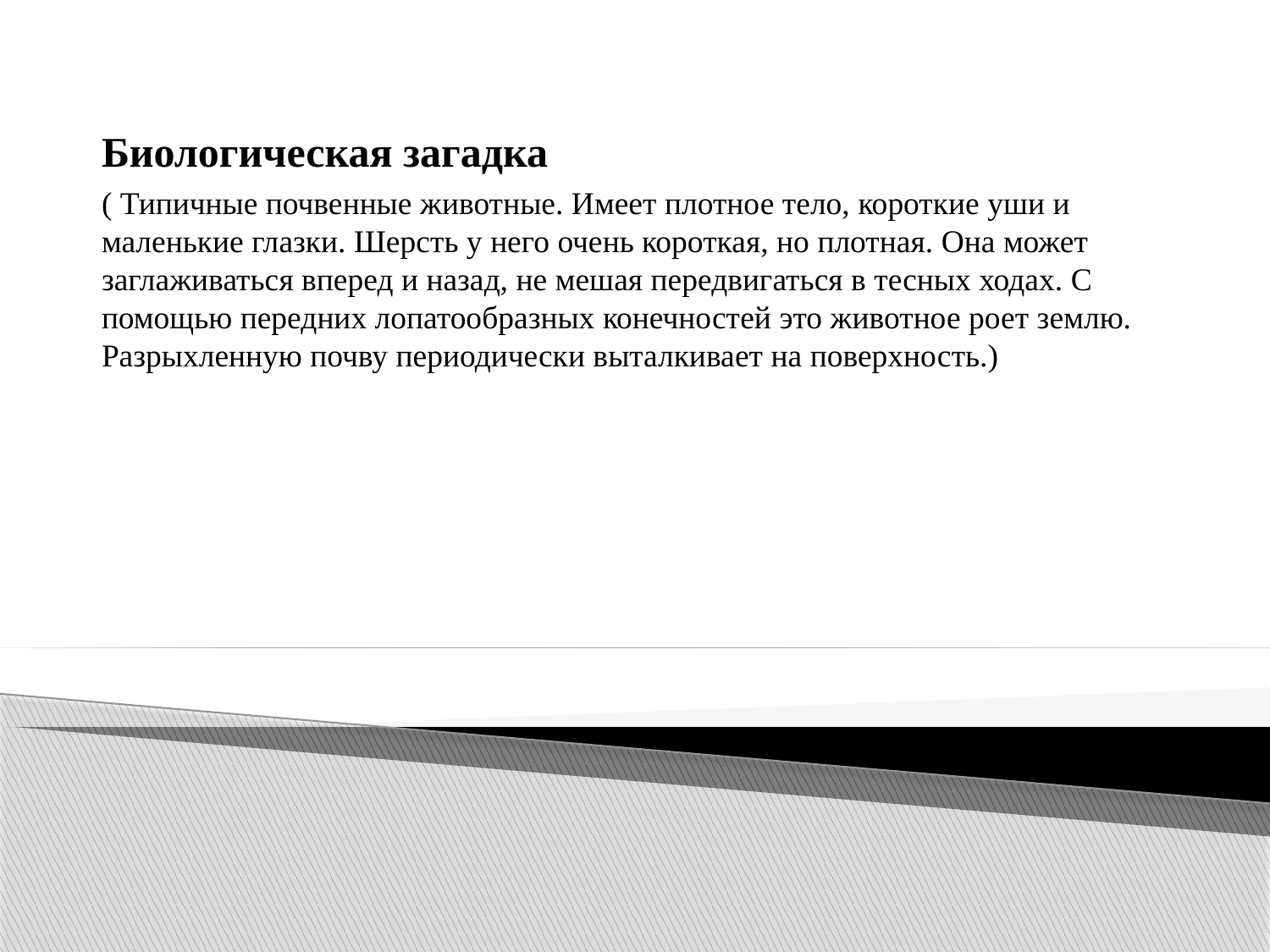

Биологическая загадка
( Типичные почвенные животные. Имеет плотное тело, короткие уши и маленькие глазки. Шерсть у него очень короткая, но плотная. Она может заглаживаться вперед и назад, не мешая передвигаться в тесных ходах. С помощью передних лопатообразных конечностей это животное роет землю. Разрыхленную почву периодически выталкивает на поверхность.)